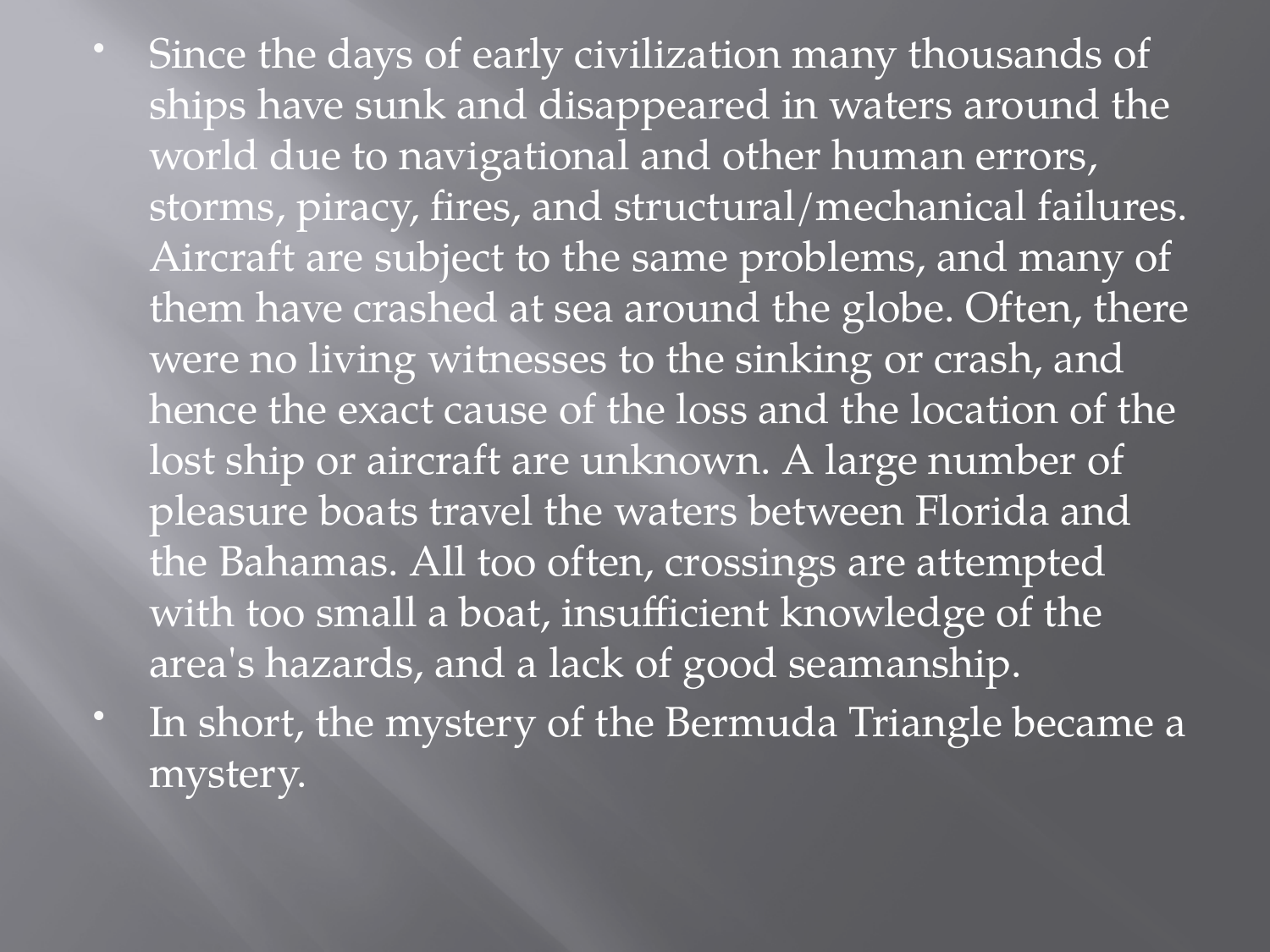

Since the days of early civilization many thousands of ships have sunk and disappeared in waters around the world due to navigational and other human errors, storms, piracy, fires, and structural/mechanical failures. Aircraft are subject to the same problems, and many of them have crashed at sea around the globe. Often, there were no living witnesses to the sinking or crash, and hence the exact cause of the loss and the location of the lost ship or aircraft are unknown. A large number of pleasure boats travel the waters between Florida and the Bahamas. All too often, crossings are attempted with too small a boat, insufficient knowledge of the area's hazards, and a lack of good seamanship.
In short, the mystery of the Bermuda Triangle became a mystery.